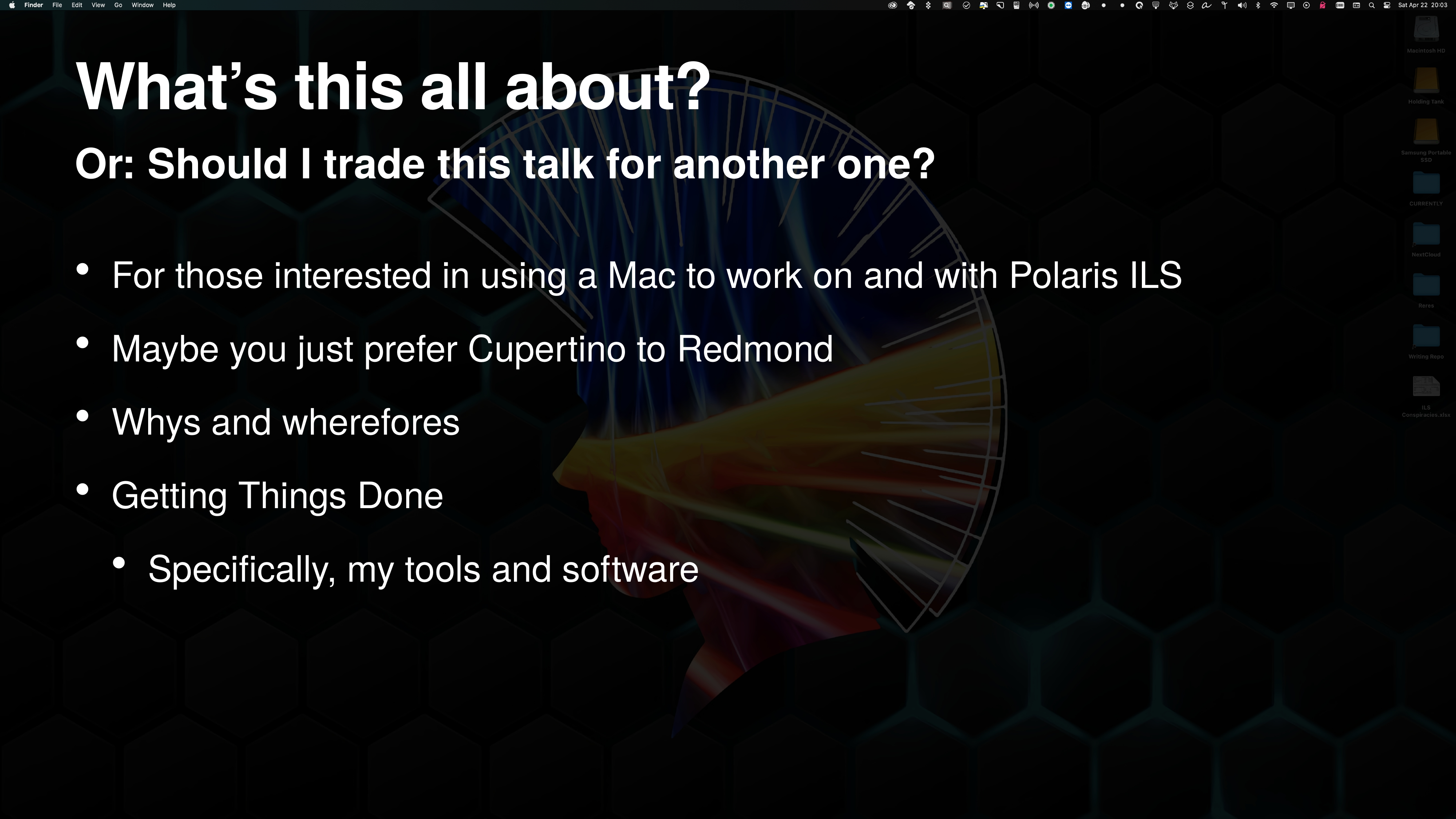

# What’s this all about?
Or: Should I trade this talk for another one?
For those interested in using a Mac to work on and with Polaris ILS
Maybe you just prefer Cupertino to Redmond
Whys and wherefores
Getting Things Done
Specifically, my tools and software